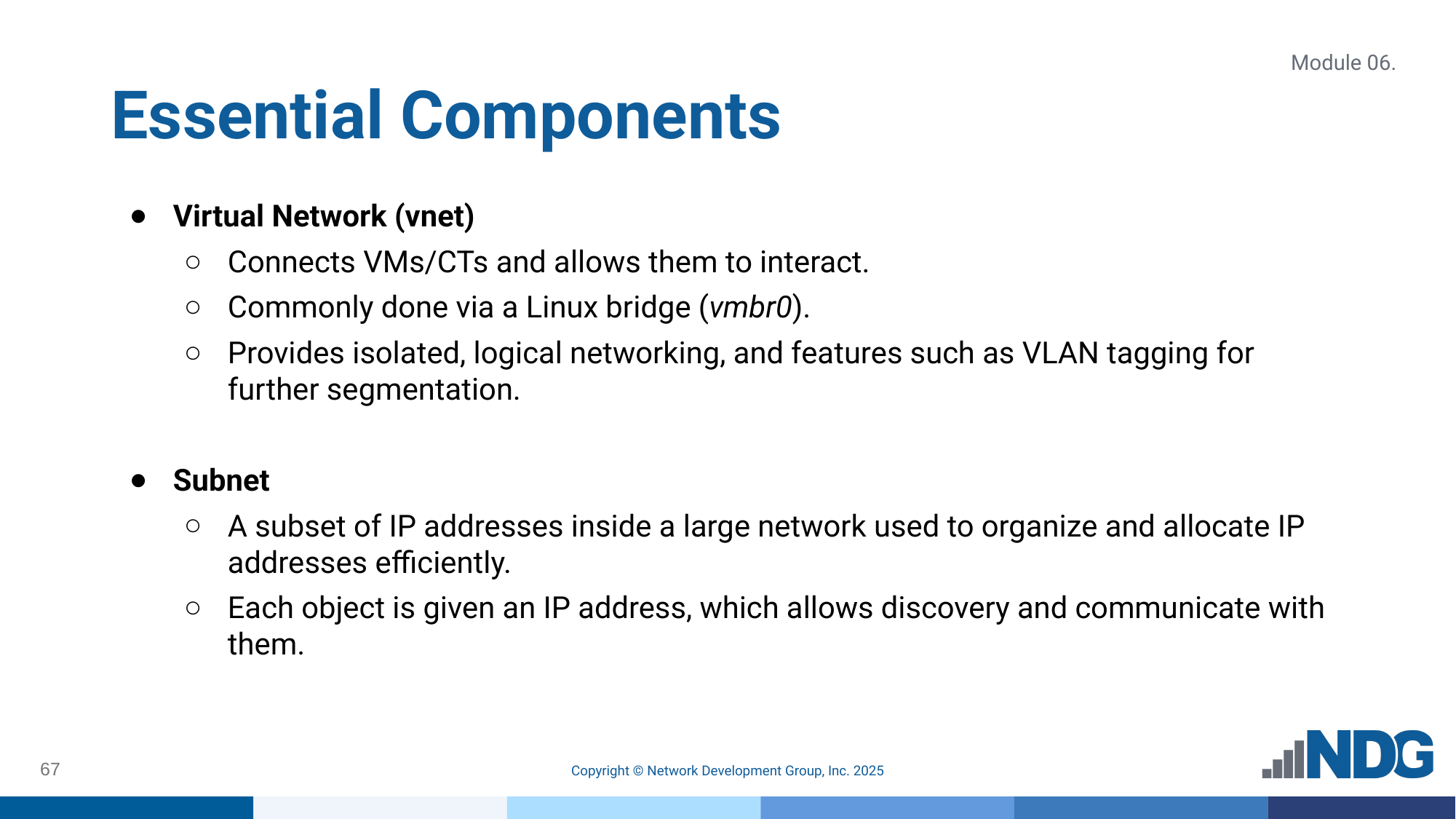

# Essential Components
Module 06.
Virtual Network (vnet)
Connects VMs/CTs and allows them to interact.
Commonly done via a Linux bridge (vmbr0).
Provides isolated, logical networking, and features such as VLAN tagging for further segmentation.

Subnet
A subset of IP addresses inside a large network used to organize and allocate IP addresses efficiently.
Each object is given an IP address, which allows discovery and communicate with them.